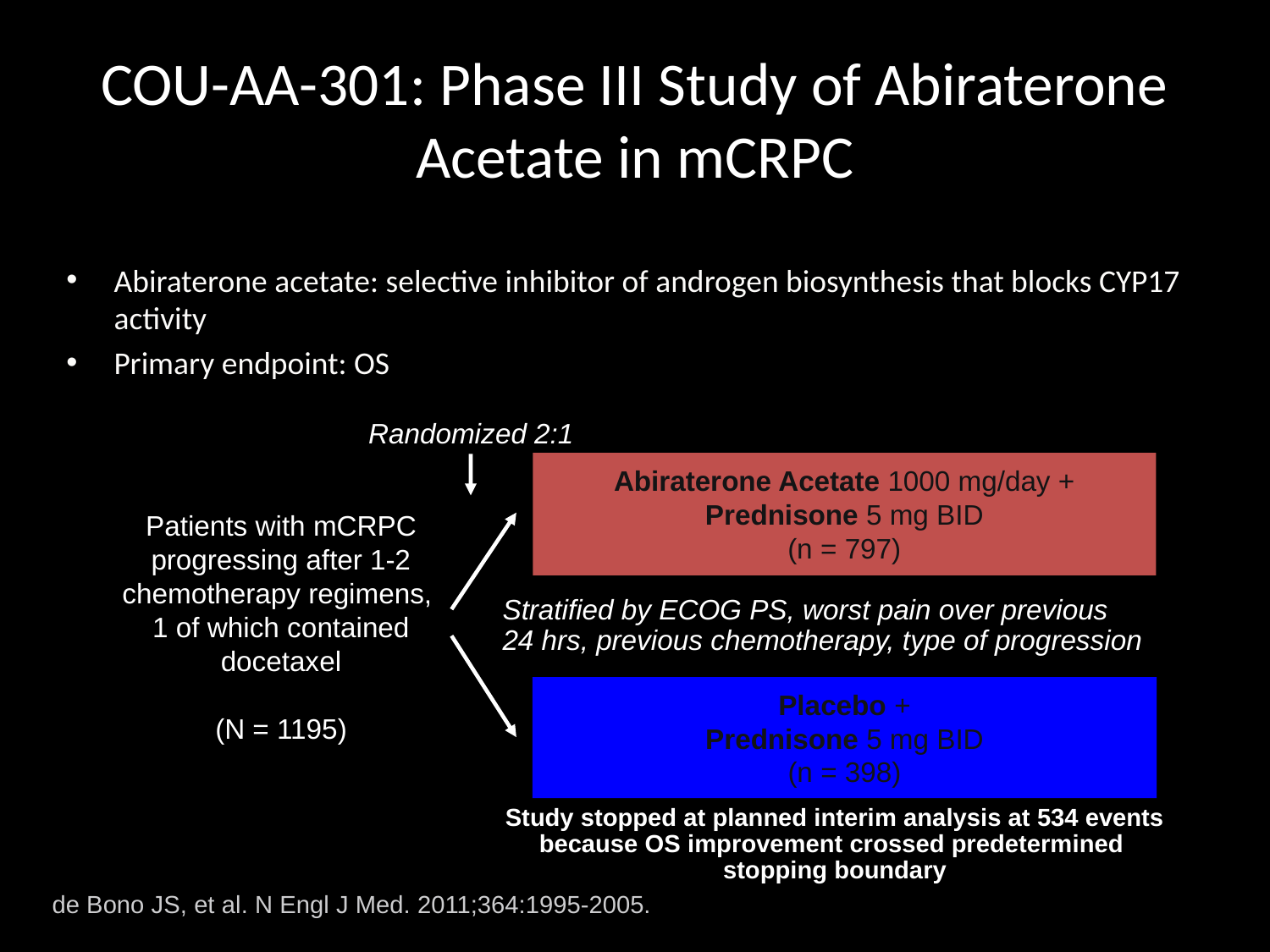

# COU-AA-301: Phase III Study of Abiraterone Acetate in mCRPC
Abiraterone acetate: selective inhibitor of androgen biosynthesis that blocks CYP17 activity
Primary endpoint: OS
Randomized 2:1
Abiraterone Acetate 1000 mg/day +
Prednisone 5 mg BID
(n = 797)

Patients with mCRPC progressing after 1-2 chemotherapy regimens,
1 of which contained docetaxel

(N = 1195)

Stratified by ECOG PS, worst pain over previous
24 hrs, previous chemotherapy, type of progression

Placebo +
Prednisone 5 mg BID
(n = 398)
Study stopped at planned interim analysis at 534 events because OS improvement crossed predetermined
stopping boundary
de Bono JS, et al. N Engl J Med. 2011;364:1995-2005.